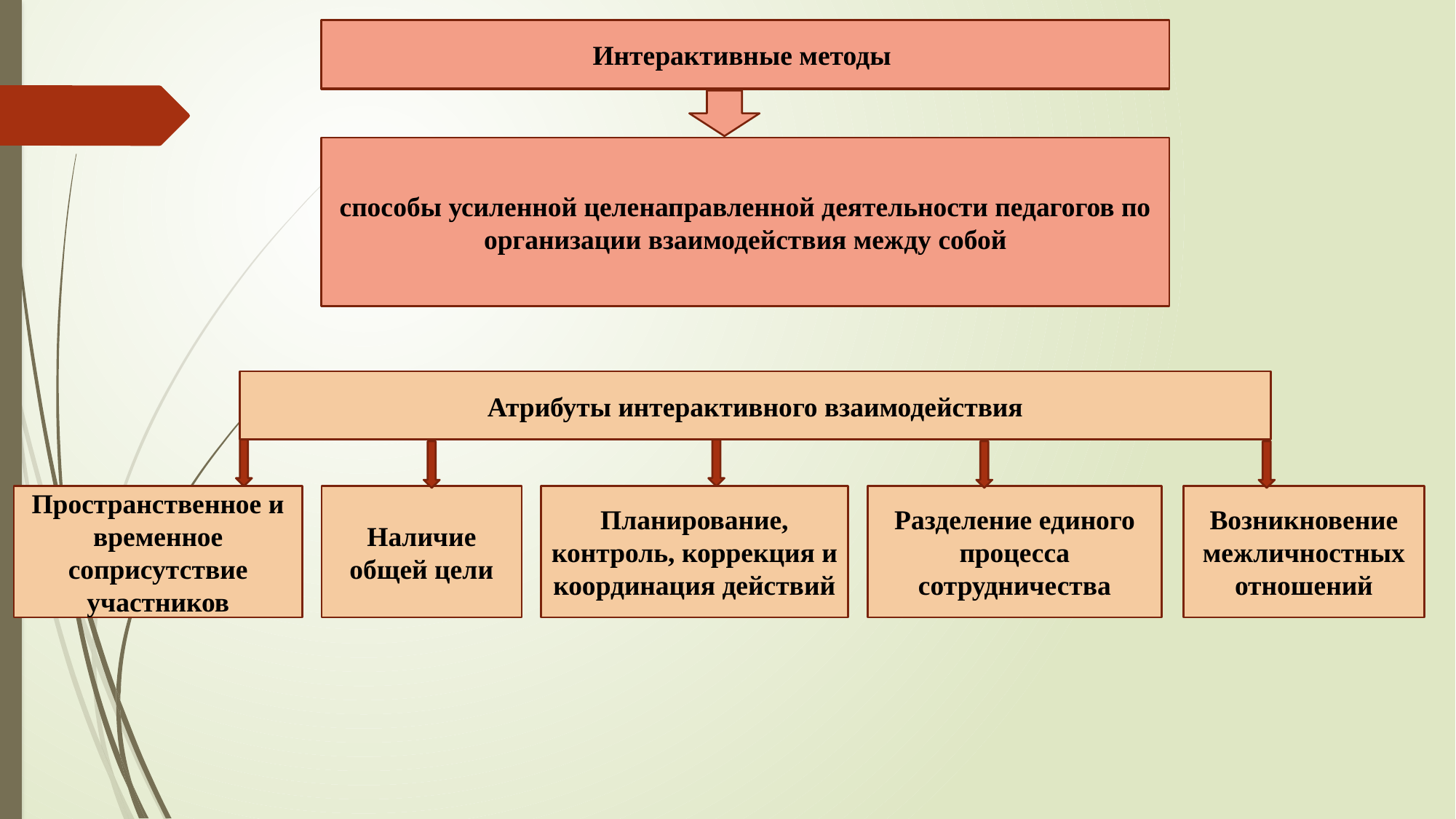

Интерактивные методы
Интерактивные методы

способы усиленной целенаправленной деятельности педагогов по организации взаимодействия между собой
Атрибуты интерактивного взаимодействия

Планирование, контроль, коррекция и координация действий
Разделение единого процесса сотрудничества
Возникновение межличностных отношений
Пространственное и временное соприсутствие участников
Наличие общей цели